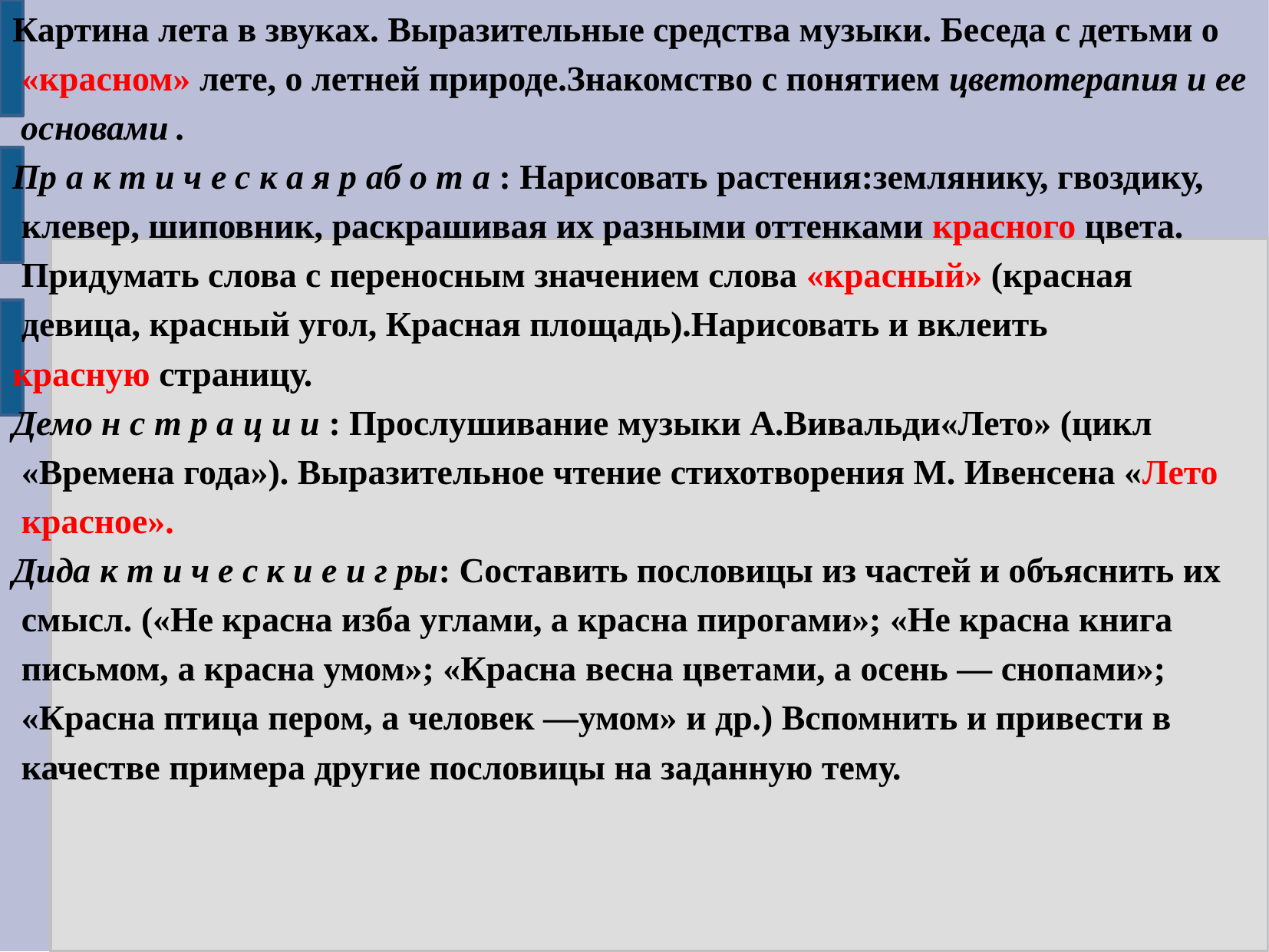

Картина лета в звуках. Выразительные средства музыки. Беседа с детьми о
 «красном» лете, о летней природе.Знакомство с понятием цветотерапия и ее
 основами .
Пр а к т и ч е с к а я р аб о т а : Нарисовать растения:землянику, гвоздику,
 клевер, шиповник, раскрашивая их разными оттенками красного цвета.
 Придумать слова с переносным значением слова «красный» (красная
 девица, красный угол, Красная площадь).Нарисовать и вклеить
красную страницу.
Демо н с т р а ц и и : Прослушивание музыки А.Вивальди«Лето» (цикл
 «Времена года»). Выразительное чтение стихотворения М. Ивенсена «Лето
 красное».
Дида к т и ч е с к и е и г ры: Составить пословицы из частей и объяснить их
 смысл. («Не красна изба углами, а красна пирогами»; «Не красна книга
 письмом, а красна умом»; «Красна весна цветами, а осень — снопами»;
 «Красна птица пером, а человек —умом» и др.) Вспомнить и привести в
 качестве примера другие пословицы на заданную тему.